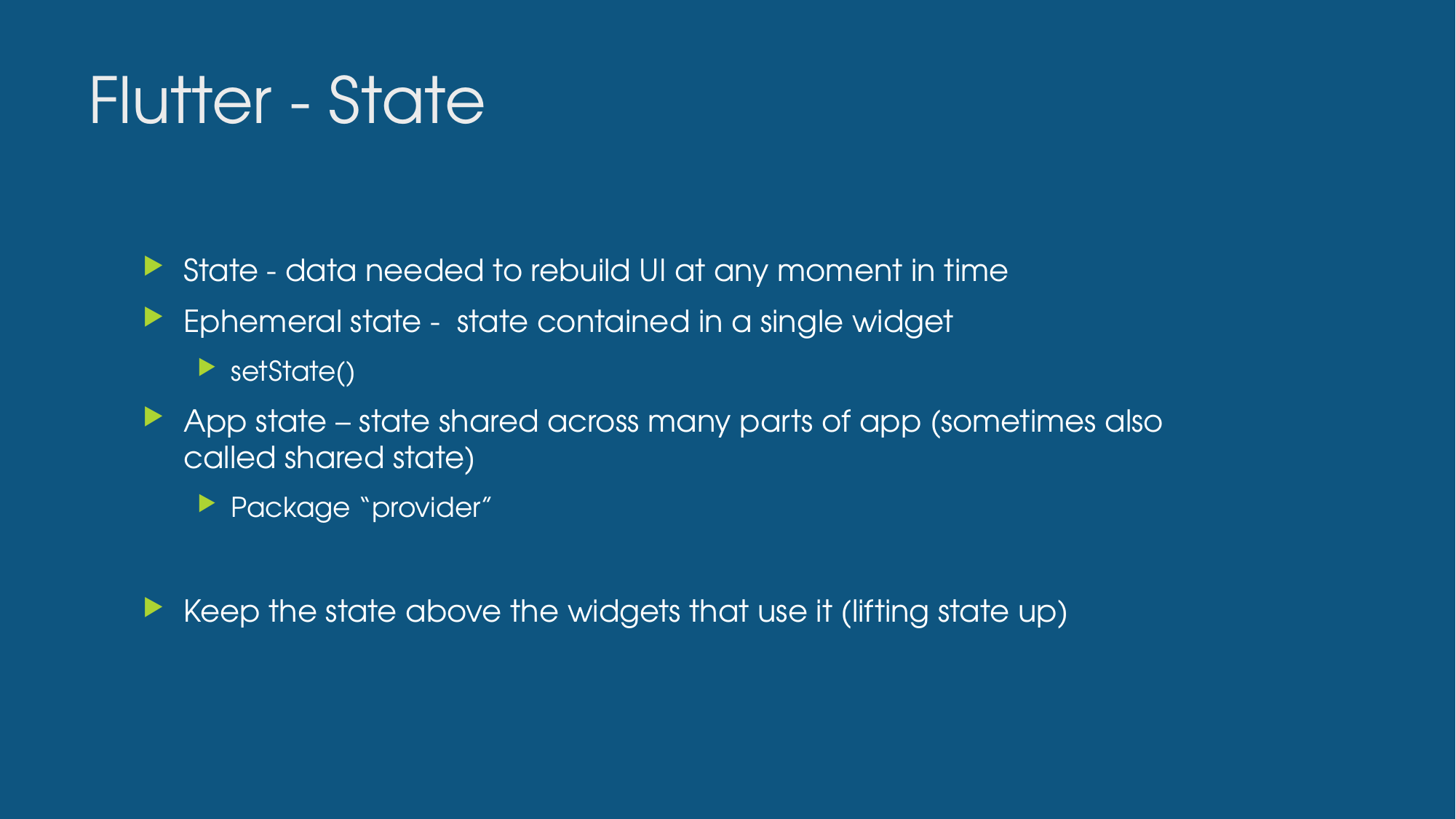

4
# Flutter - State
State - data needed to rebuild UI at any moment in time
Ephemeral state -  state contained in a single widget
setState()
App state – state shared across many parts of app (sometimes also called shared state)
Package “provider”

Keep the state above the widgets that use it (lifting state up)